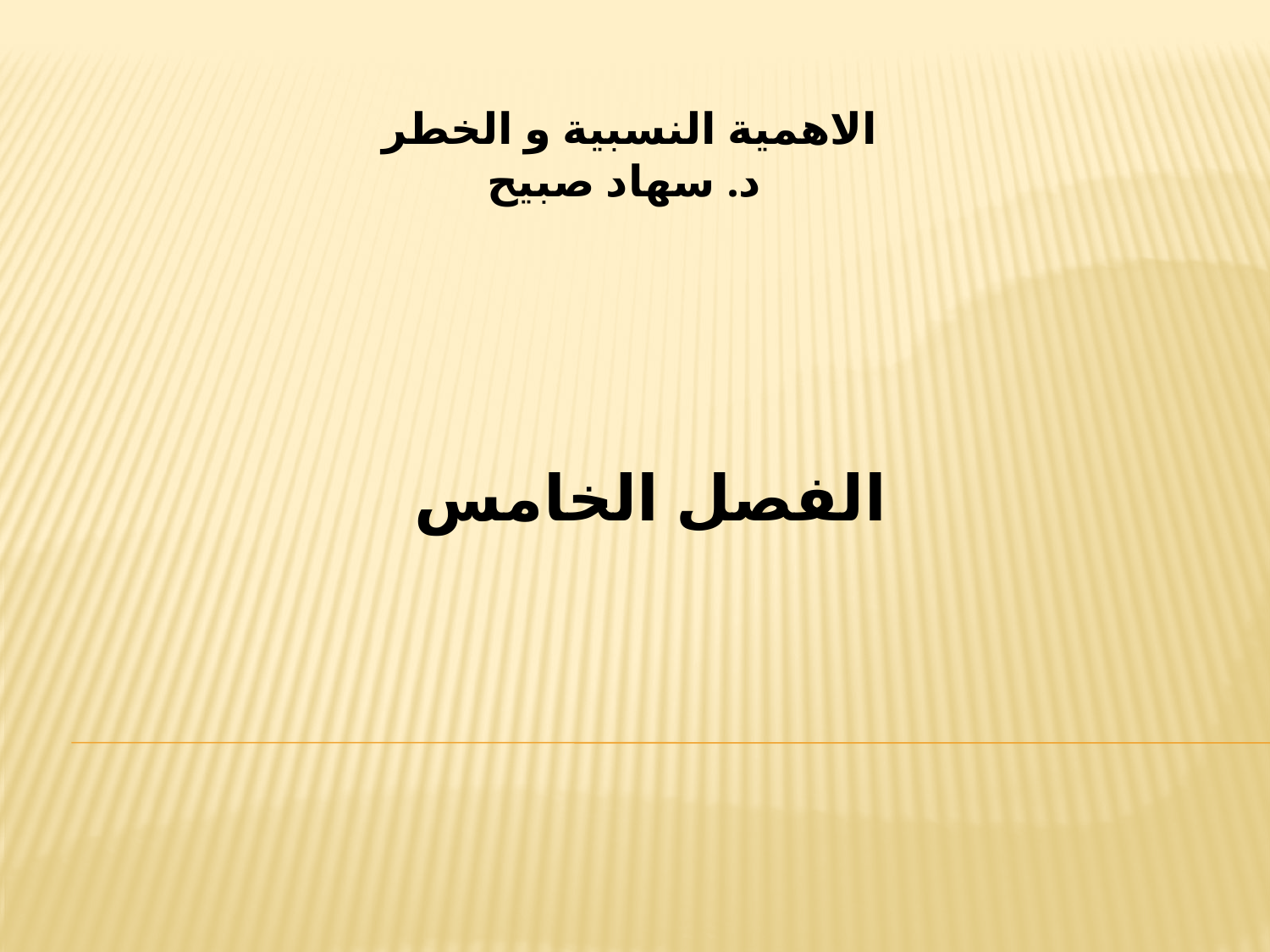

# الاهمية النسبية و الخطر د. سهاد صبيح
الفصل الخامس